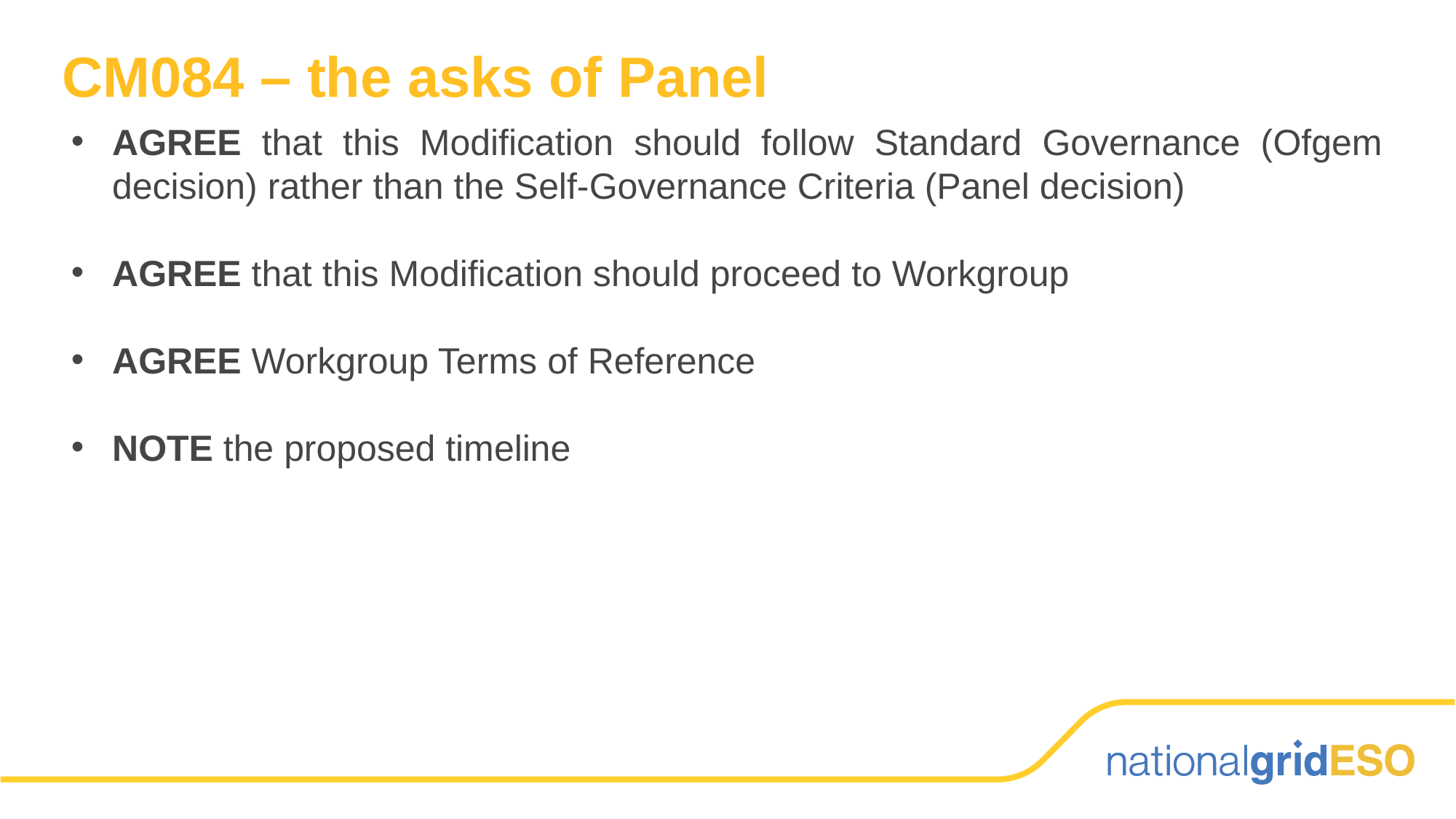

# CM084 – the asks of Panel
AGREE that this Modification should follow Standard Governance (Ofgem decision) rather than the Self-Governance Criteria (Panel decision)

AGREE that this Modification should proceed to Workgroup

AGREE Workgroup Terms of Reference

NOTE the proposed timeline